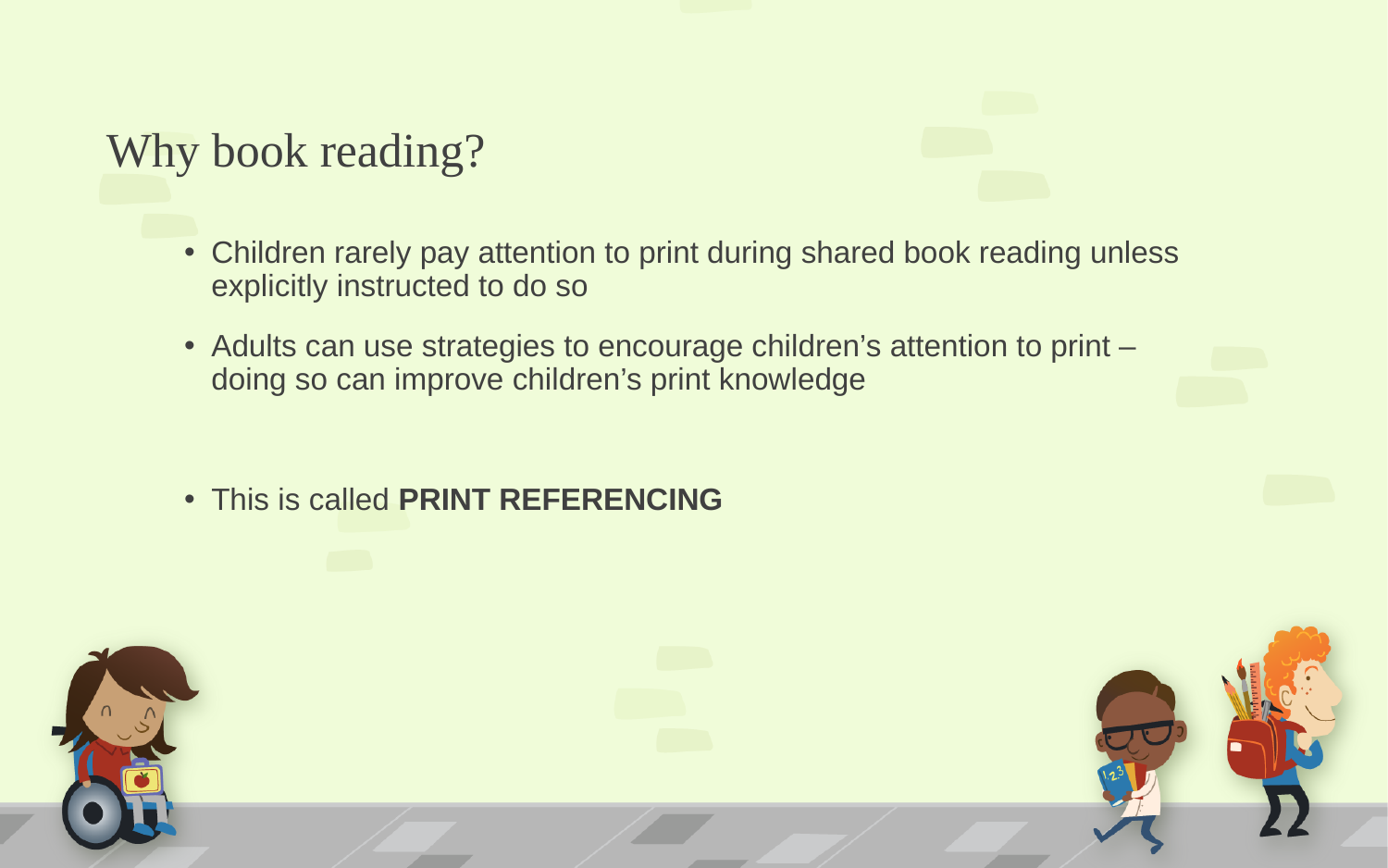

# Why book reading?
Children rarely pay attention to print during shared book reading unless explicitly instructed to do so
Adults can use strategies to encourage children’s attention to print – doing so can improve children’s print knowledge

This is called PRINT REFERENCING